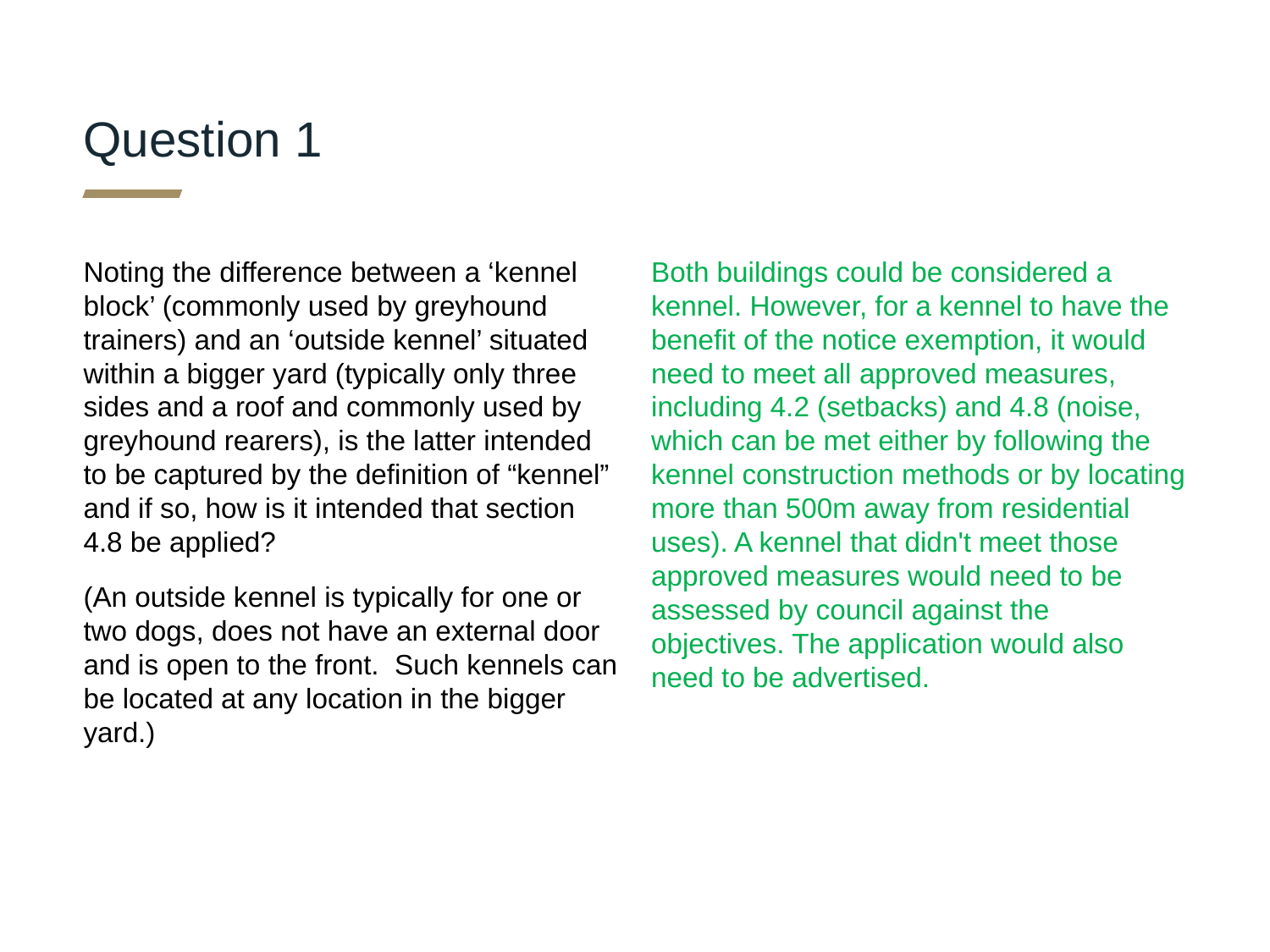

# Question 1
Noting the difference between a ‘kennel block’ (commonly used by greyhound trainers) and an ‘outside kennel’ situated within a bigger yard (typically only three sides and a roof and commonly used by greyhound rearers), is the latter intended to be captured by the definition of “kennel” and if so, how is it intended that section 4.8 be applied?
(An outside kennel is typically for one or two dogs, does not have an external door and is open to the front.  Such kennels can be located at any location in the bigger yard.)
Both buildings could be considered a kennel. However, for a kennel to have the benefit of the notice exemption, it would need to meet all approved measures, including 4.2 (setbacks) and 4.8 (noise, which can be met either by following the kennel construction methods or by locating more than 500m away from residential uses). A kennel that didn't meet those approved measures would need to be assessed by council against the objectives. The application would also need to be advertised.